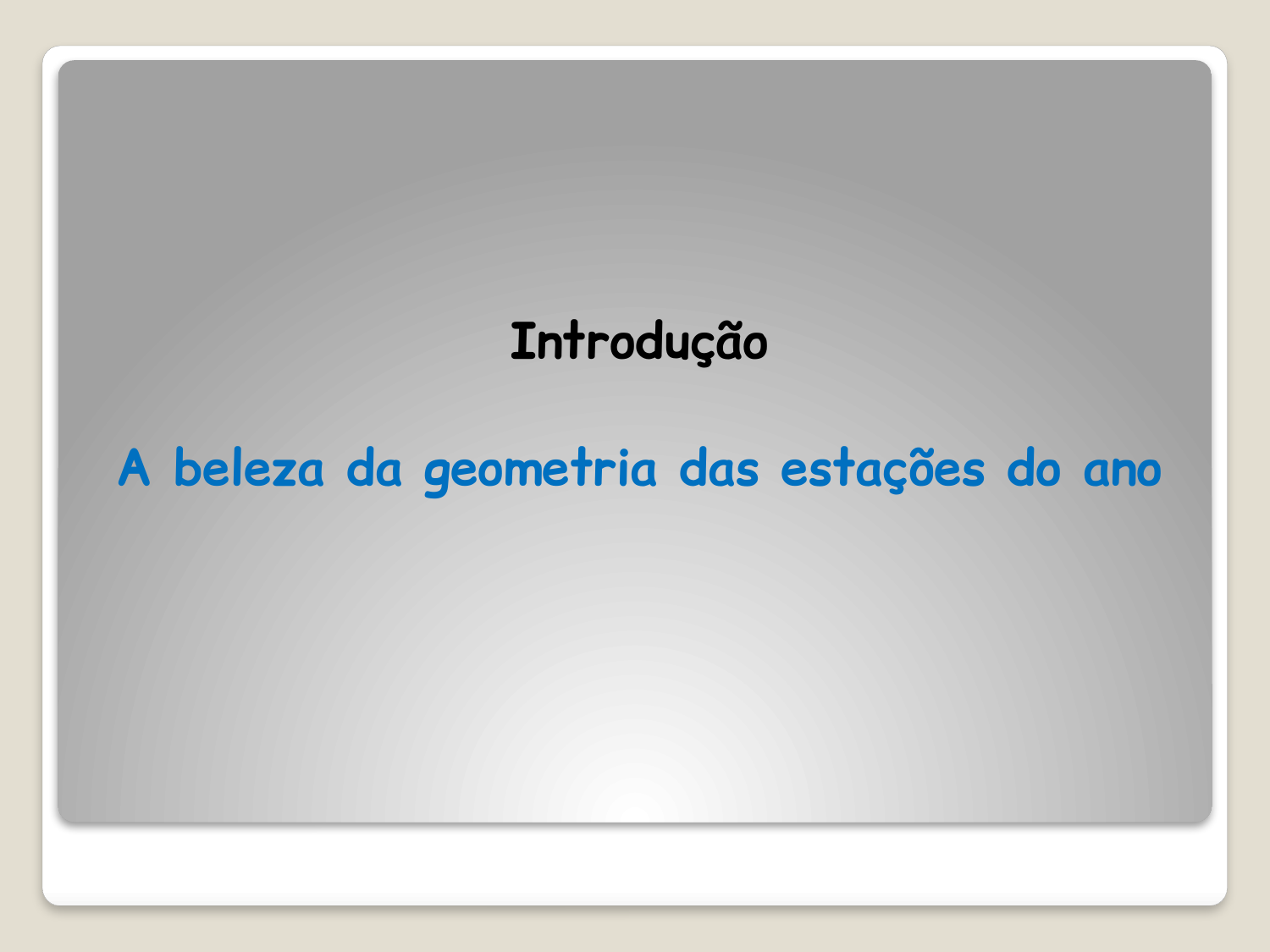

Introdução

A beleza da geometria das estações do ano